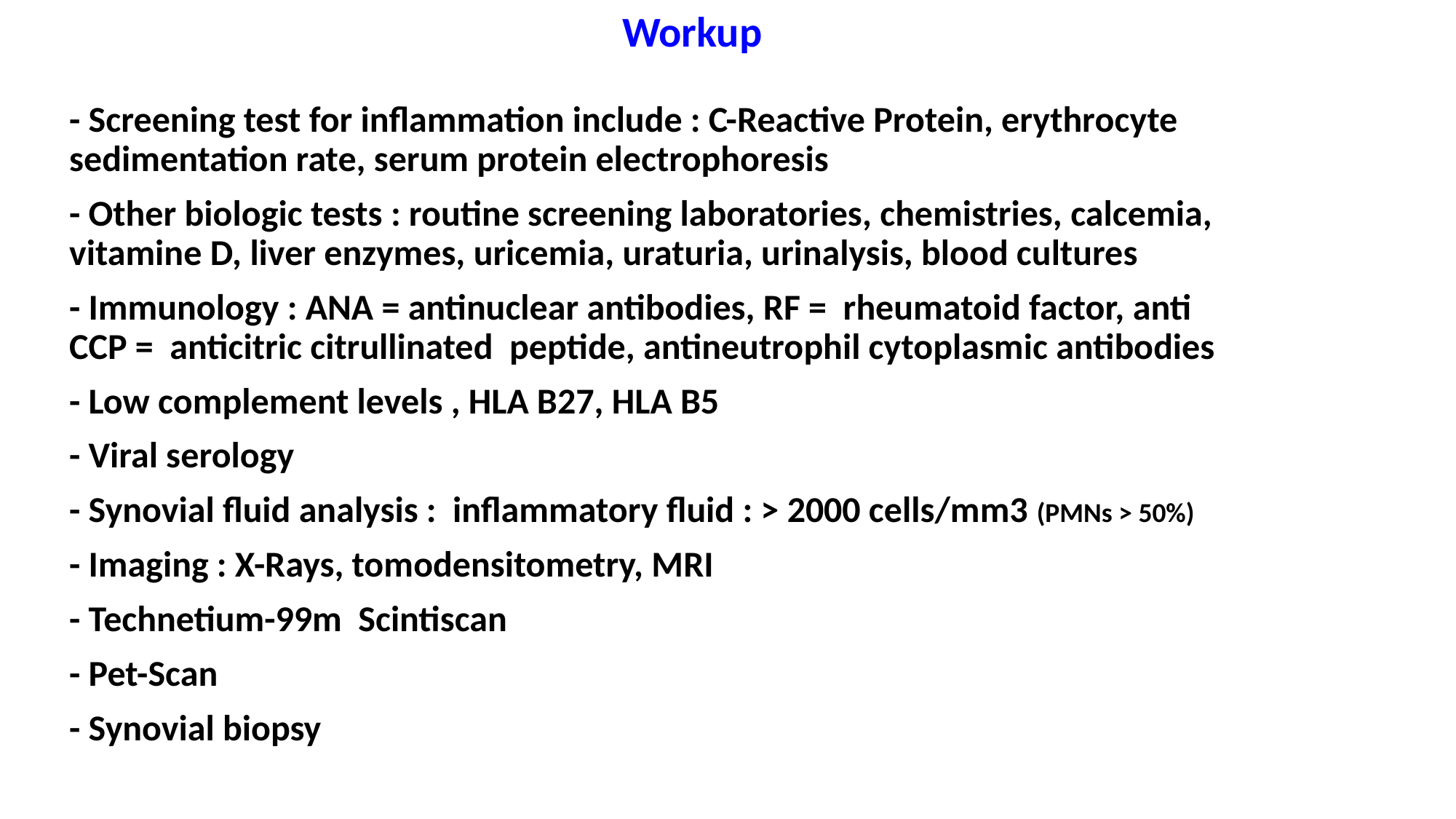

Workup
- Screening test for inflammation include : C-Reactive Protein, erythrocyte sedimentation rate, serum protein electrophoresis
- Other biologic tests : routine screening laboratories, chemistries, calcemia, vitamine D, liver enzymes, uricemia, uraturia, urinalysis, blood cultures
- Immunology : ANA = antinuclear antibodies, RF =  rheumatoid factor, anti CCP =  anticitric citrullinated  peptide, antineutrophil cytoplasmic antibodies
- Low complement levels , HLA B27, HLA B5
- Viral serology
- Synovial fluid analysis :  inflammatory fluid : > 2000 cells/mm3 (PMNs > 50%)
- Imaging : X-Rays, tomodensitometry, MRI
- Technetium-99m  Scintiscan
- Pet-Scan
- Synovial biopsy